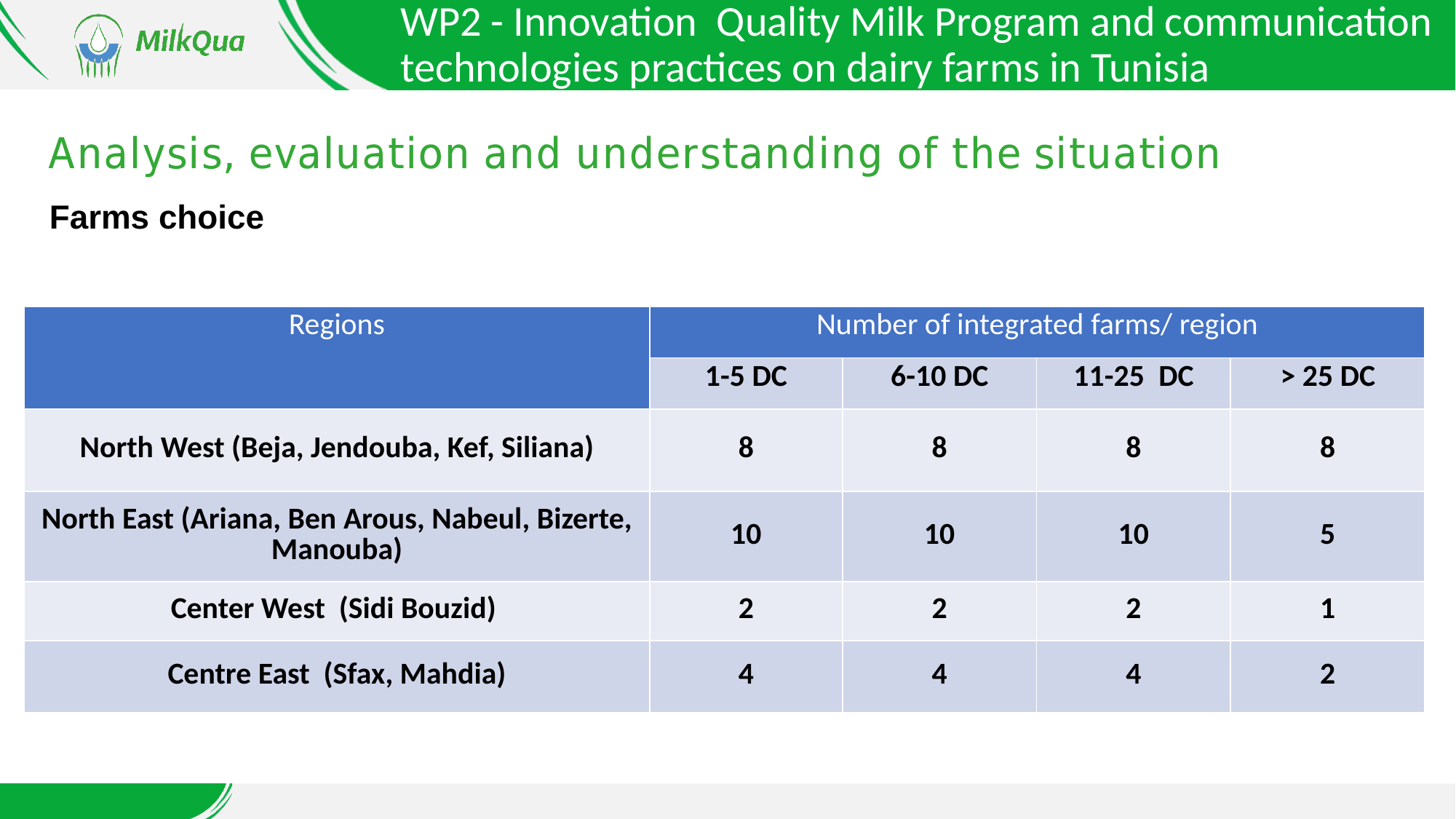

WP2 - Innovation  Quality Milk Program and communication technologies practices on dairy farms in Tunisia
# Analysis, evaluation and understanding of the situation
Farms choice
| Regions | Number of integrated farms/ region |  |  |  |
| --- | --- | --- | --- | --- |
|  | 1-5 DC | 6-10 DC | 11-25 DC | > 25 DC |
| North West (Beja, Jendouba, Kef, Siliana) | 8 | 8 | 8 | 8 |
| North East (Ariana, Ben Arous, Nabeul, Bizerte, Manouba) | 10 | 10 | 10 | 5 |
| Center West (Sidi Bouzid) | 2 | 2 | 2 | 1 |
| Centre East (Sfax, Mahdia) | 4 | 4 | 4 | 2 |